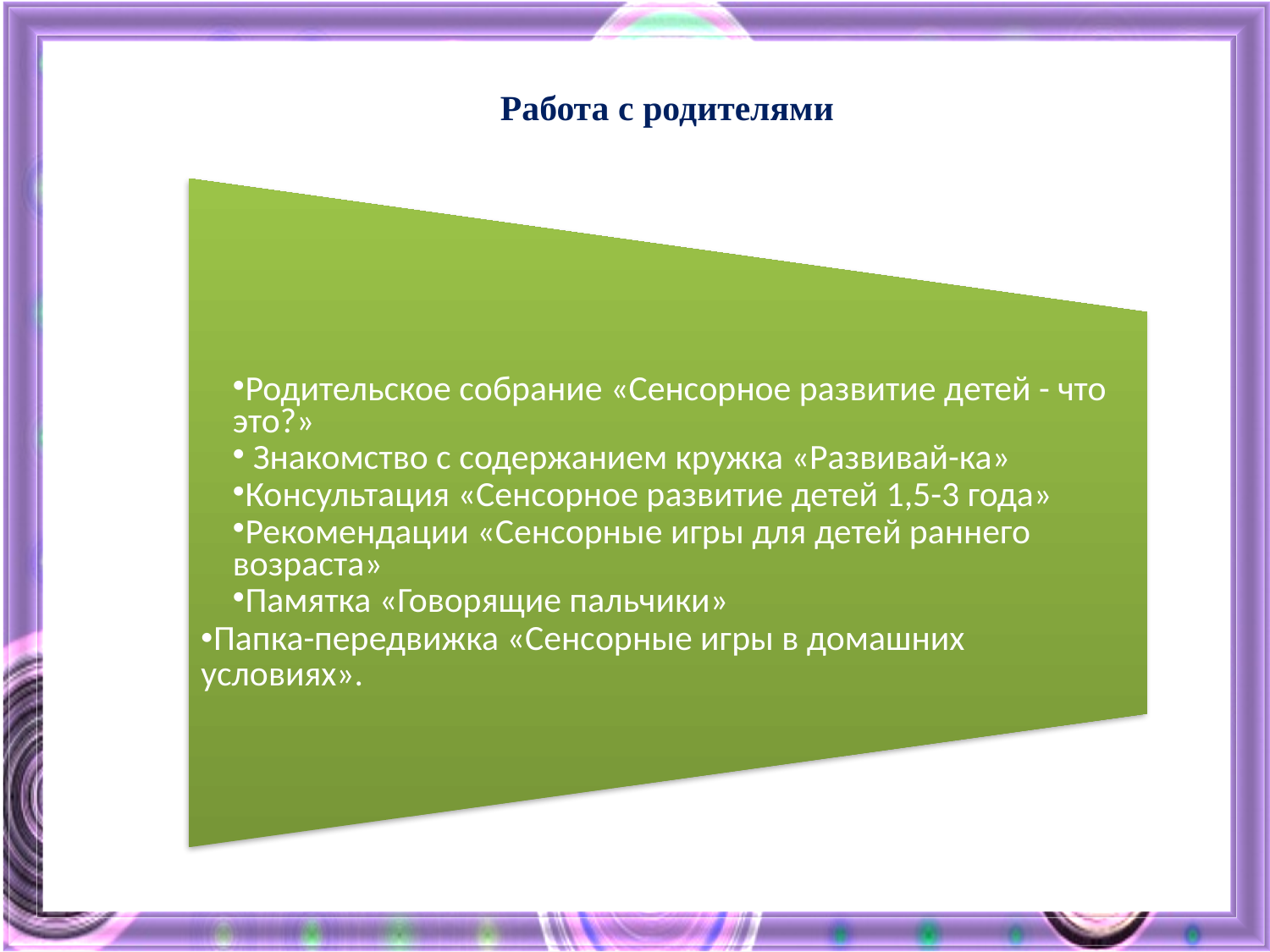

Работа с родителями
Рекомендации «Сенсорные игры для детей раннего возраста»
Памятка «Говорящие пальчики»
Папка-передвижка «Сенсорные игры в домашних условиях».
 Знакомство с содержанием кружка «Развивай-ка»
Родительское собрание «Сенсорное развитие детей - что это?»
Консультация «Сенсорное развитие детей 1,5-3 года»